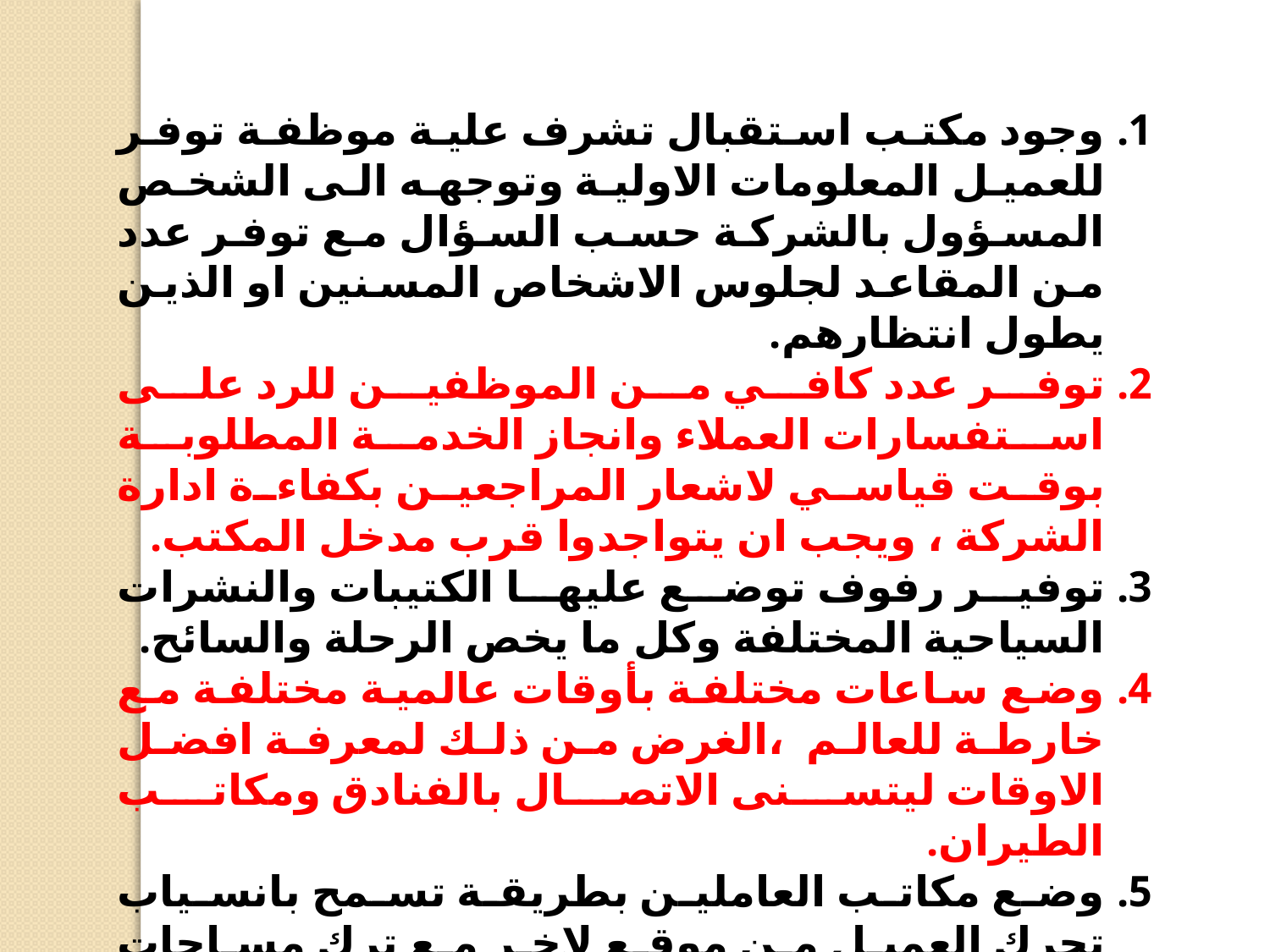

وجود مكتب استقبال تشرف علية موظفة توفر للعميل المعلومات الاولية وتوجهه الى الشخص المسؤول بالشركة حسب السؤال مع توفر عدد من المقاعد لجلوس الاشخاص المسنين او الذين يطول انتظارهم.
توفر عدد كافي من الموظفين للرد على استفسارات العملاء وانجاز الخدمة المطلوبة بوقت قياسي لاشعار المراجعين بكفاءة ادارة الشركة ، ويجب ان يتواجدوا قرب مدخل المكتب.
توفير رفوف توضع عليها الكتيبات والنشرات السياحية المختلفة وكل ما يخص الرحلة والسائح.
وضع ساعات مختلفة بأوقات عالمية مختلفة مع خارطة للعالم  ،الغرض من ذلك لمعرفة افضل الاوقات ليتسنى الاتصال بالفنادق ومكاتب الطيران.
وضع مكاتب العاملين بطريقة تسمح بانسياب تحرك العميل من موقع لاخر مع ترك مساحات كافية بينها لتسهيل تنقل العملاء.
وضح لوحات ارشادية داخل الشركة ليتسنى للعميل معرفة  القسم الذي يحتاج الى خدماته.